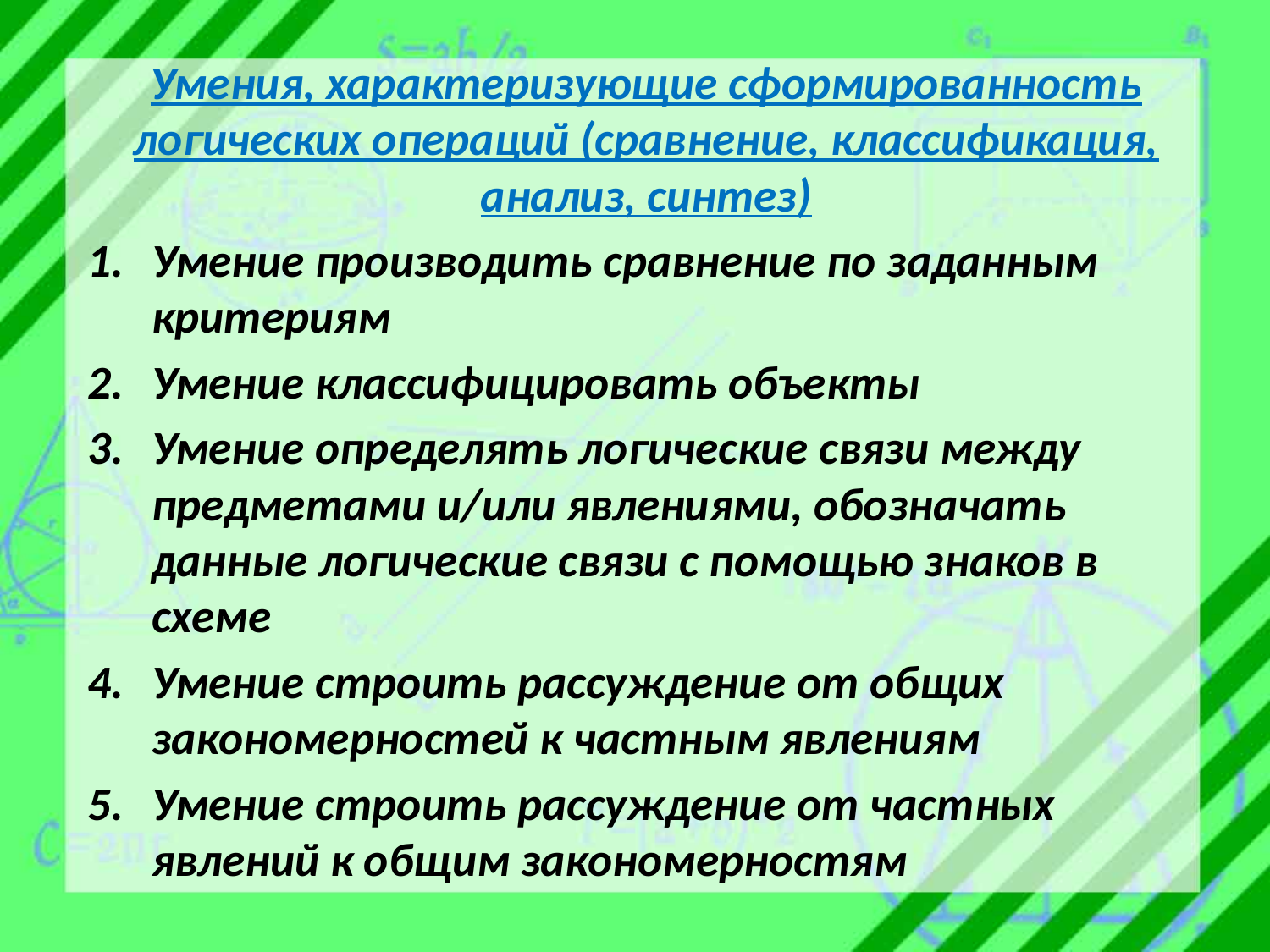

Умения, характеризующие сформированность логических операций (сравнение, классификация, анализ, синтез)
Умение производить сравнение по заданным критериям
Умение классифицировать объекты
Умение определять логические связи между предметами и/или явлениями, обозначать данные логические связи с помощью знаков в схеме
Умение строить рассуждение от общих закономерностей к частным явлениям
Умение строить рассуждение от частных явлений к общим закономерностям